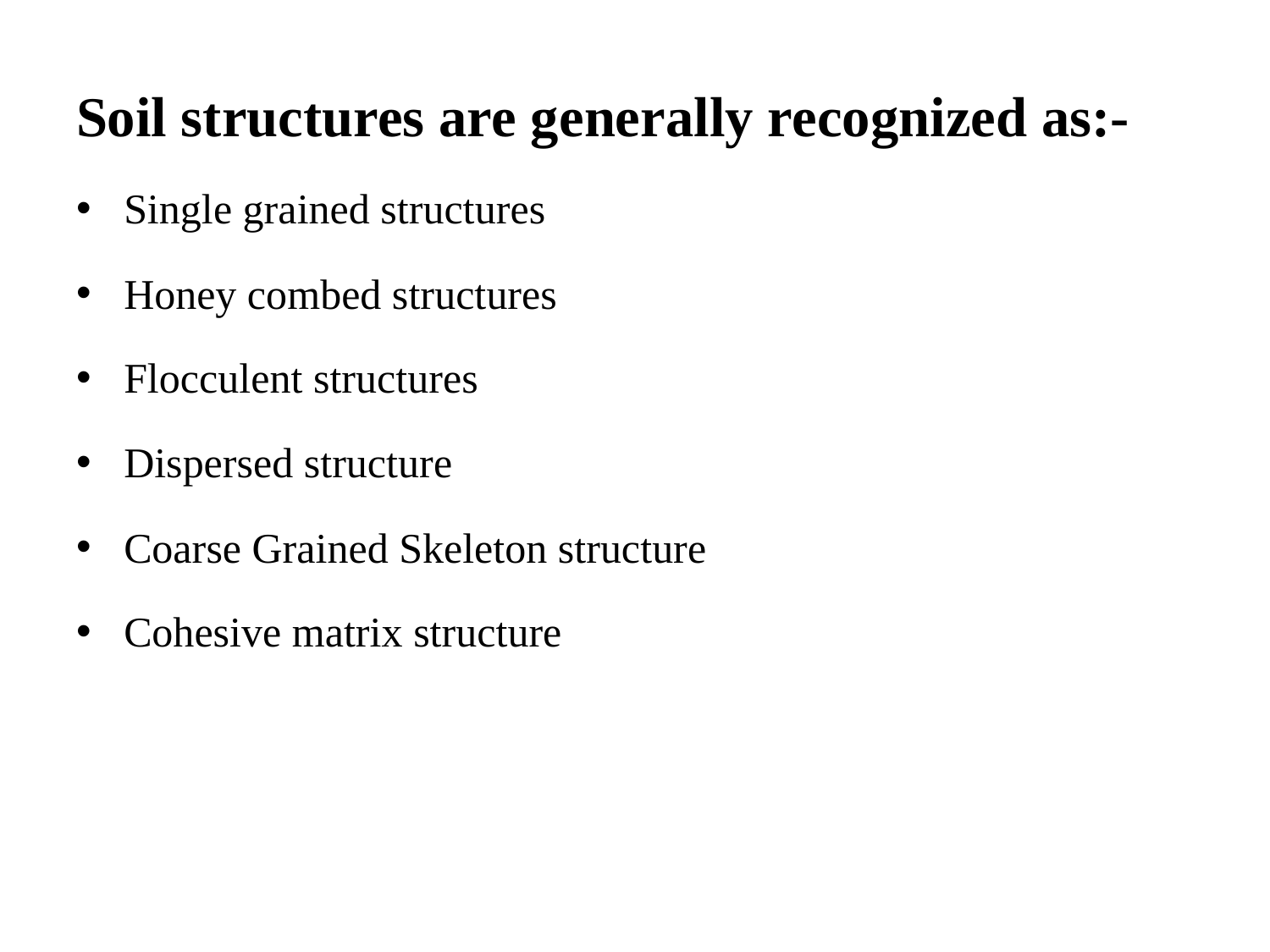

Soil structures are generally recognized as:-
Single grained structures
Honey combed structures
Flocculent structures
Dispersed structure
Coarse Grained Skeleton structure
Cohesive matrix structure